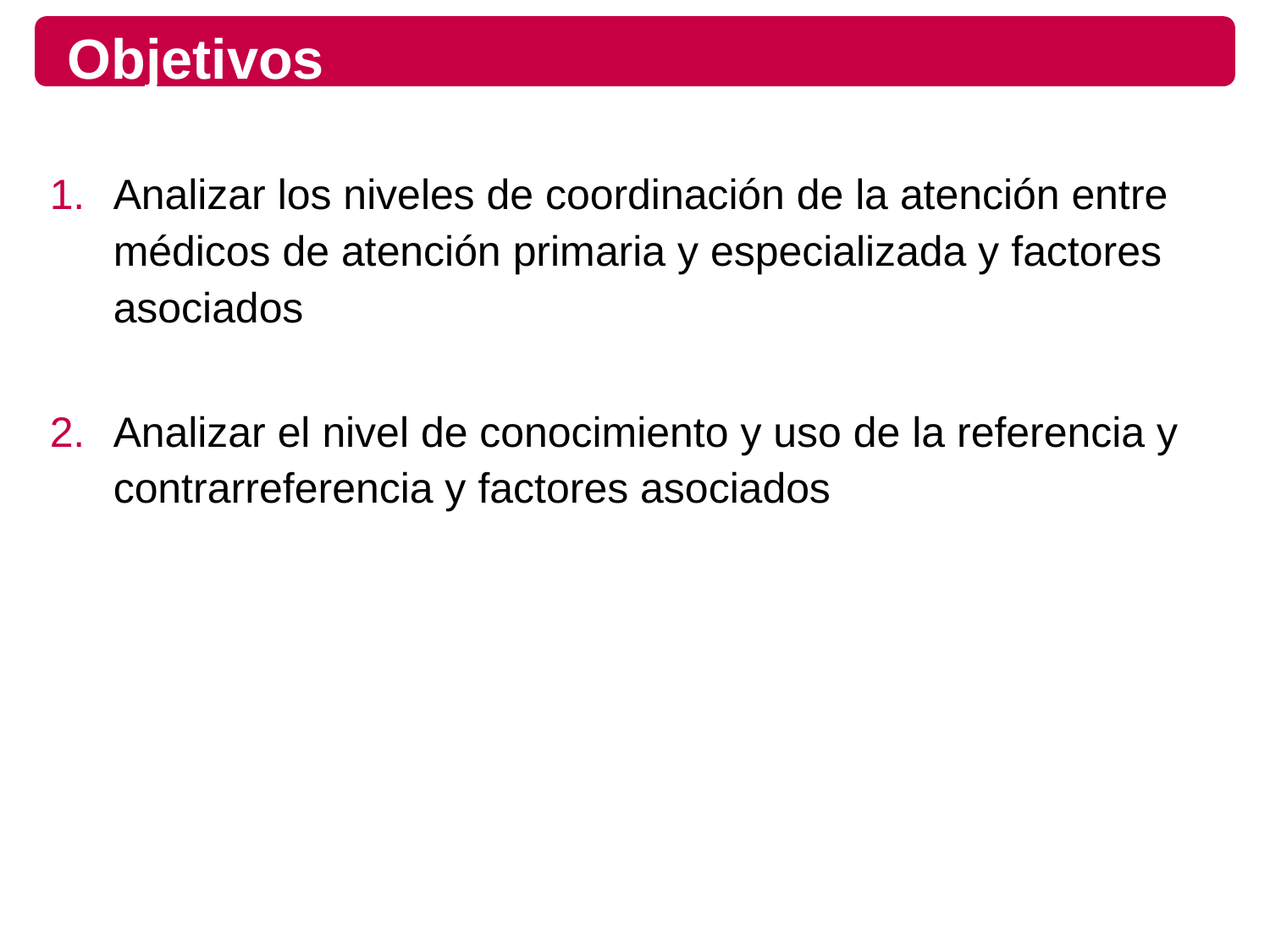

Objetivos

Analizar los niveles de coordinación de la atención entre médicos de atención primaria y especializada y factores asociados

Analizar el nivel de conocimiento y uso de la referencia y contrarreferencia y factores asociados

Método: Encuesta COORDENA